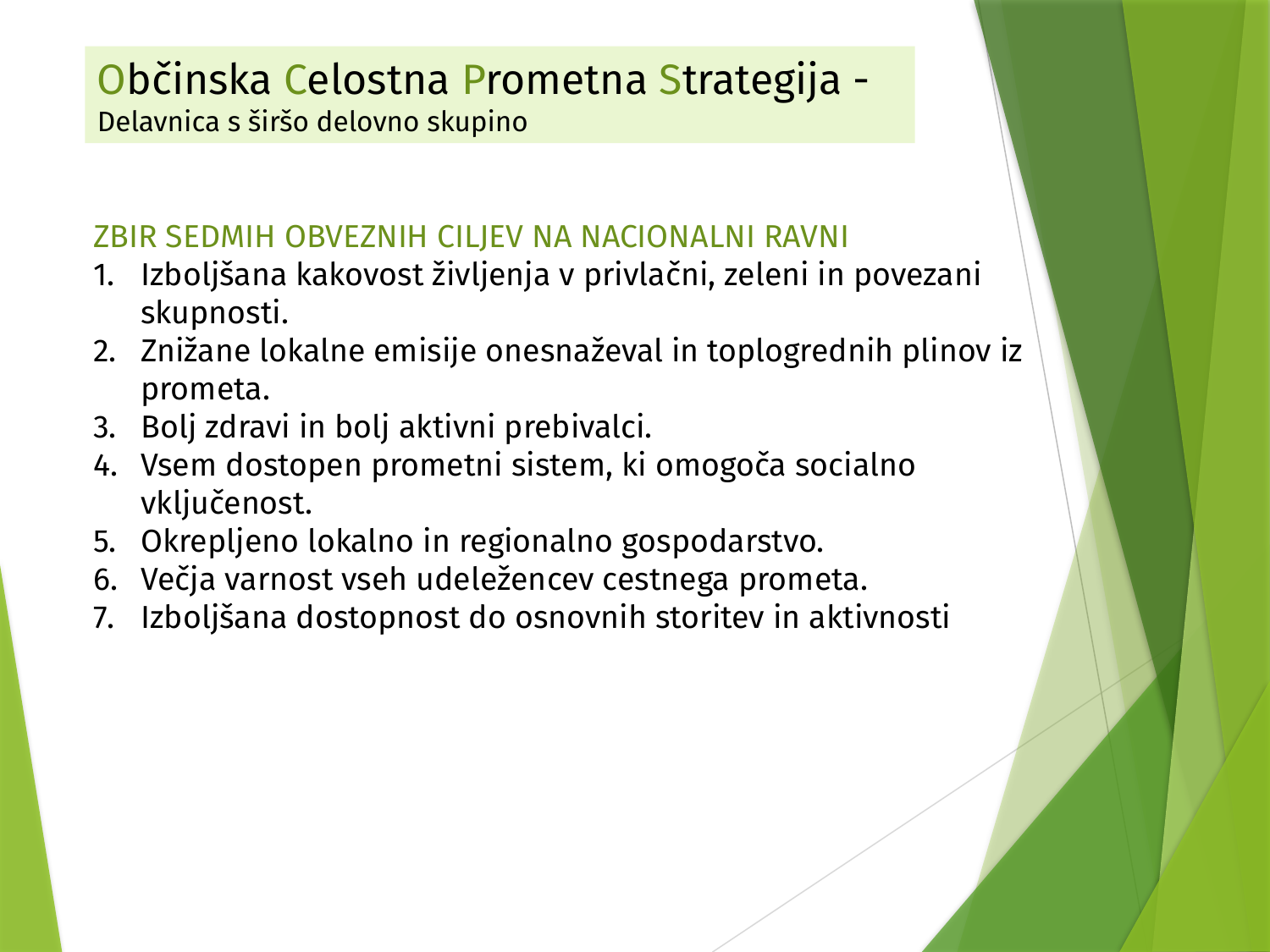

Občinska Celostna Prometna Strategija -
Delavnica s širšo delovno skupino
ZBIR SEDMIH OBVEZNIH CILJEV NA NACIONALNI RAVNI
Izboljšana kakovost življenja v privlačni, zeleni in povezani skupnosti.
Znižane lokalne emisije onesnaževal in toplogrednih plinov iz prometa.
Bolj zdravi in bolj aktivni prebivalci.
Vsem dostopen prometni sistem, ki omogoča socialno vključenost.
Okrepljeno lokalno in regionalno gospodarstvo.
Večja varnost vseh udeležencev cestnega prometa.
Izboljšana dostopnost do osnovnih storitev in aktivnosti